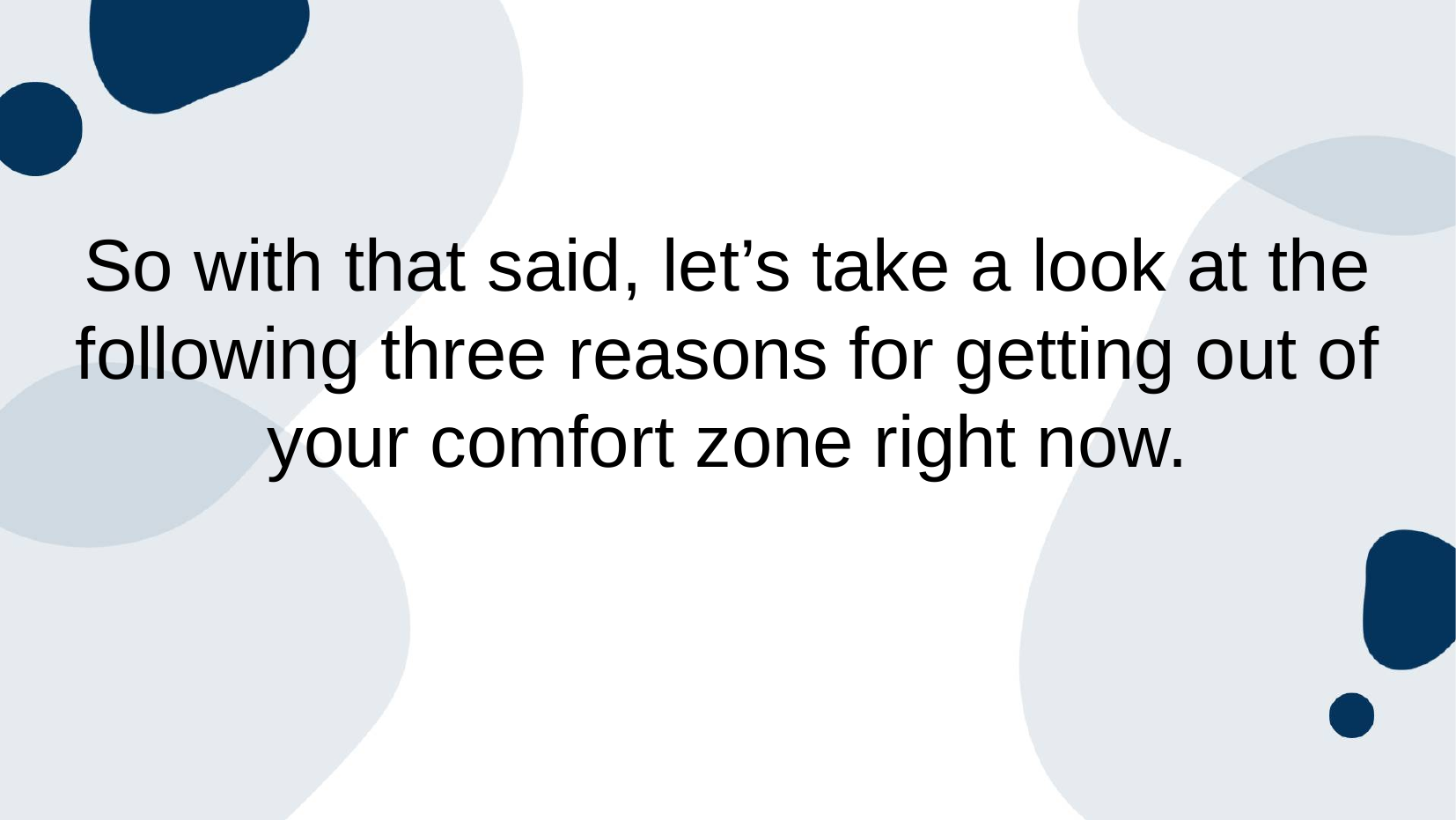

# So with that said, let’s take a look at the following three reasons for getting out of your comfort zone right now.